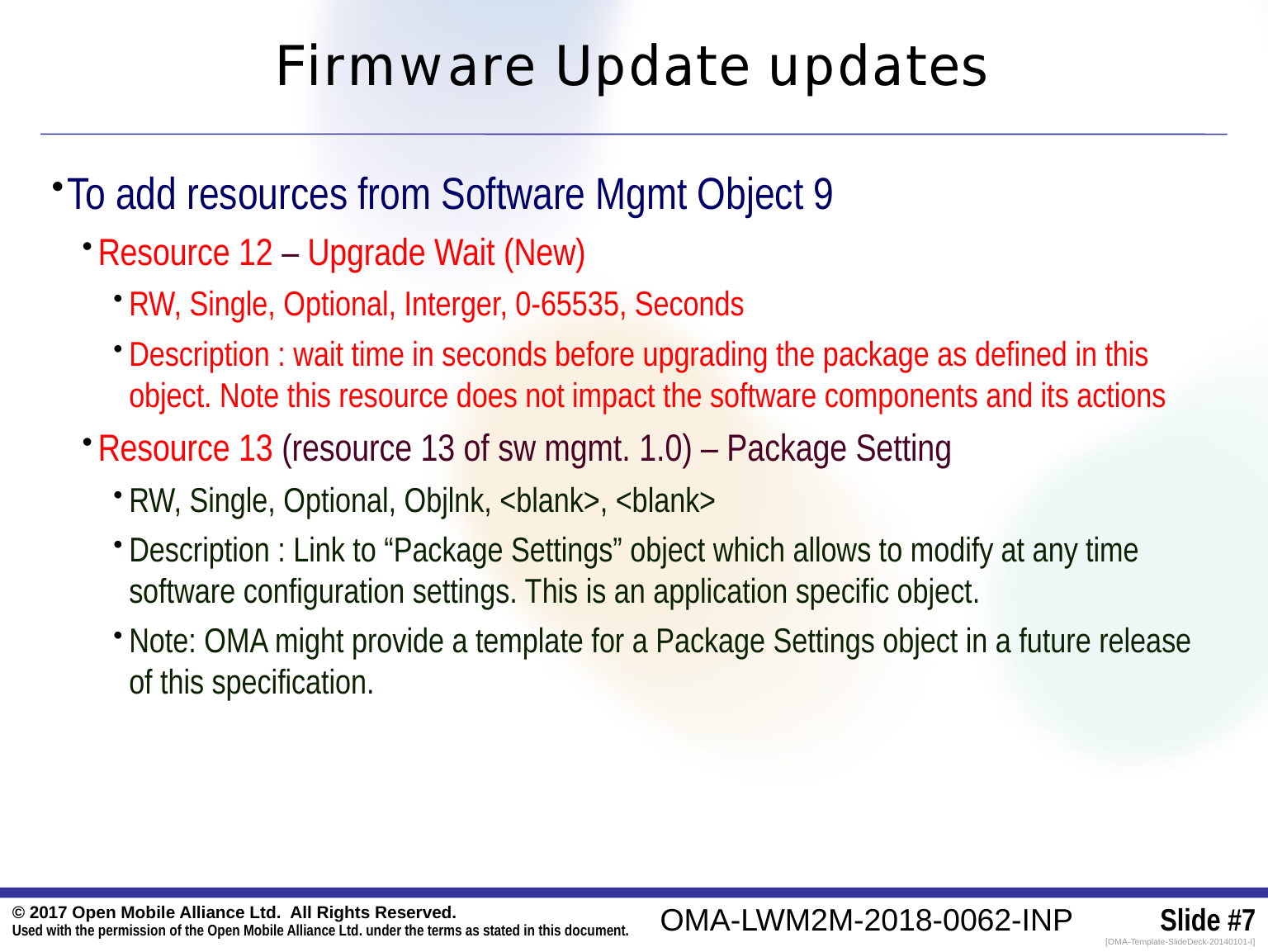

Firmware Update updates
To add resources from Software Mgmt Object 9
Resource 12 – Upgrade Wait (New)
RW, Single, Optional, Interger, 0-65535, Seconds
Description : wait time in seconds before upgrading the package as defined in this object. Note this resource does not impact the software components and its actions
Resource 13 (resource 13 of sw mgmt. 1.0) – Package Setting
RW, Single, Optional, Objlnk, <blank>, <blank>
Description : Link to “Package Settings” object which allows to modify at any time software configuration settings. This is an application specific object.
Note: OMA might provide a template for a Package Settings object in a future release of this specification.